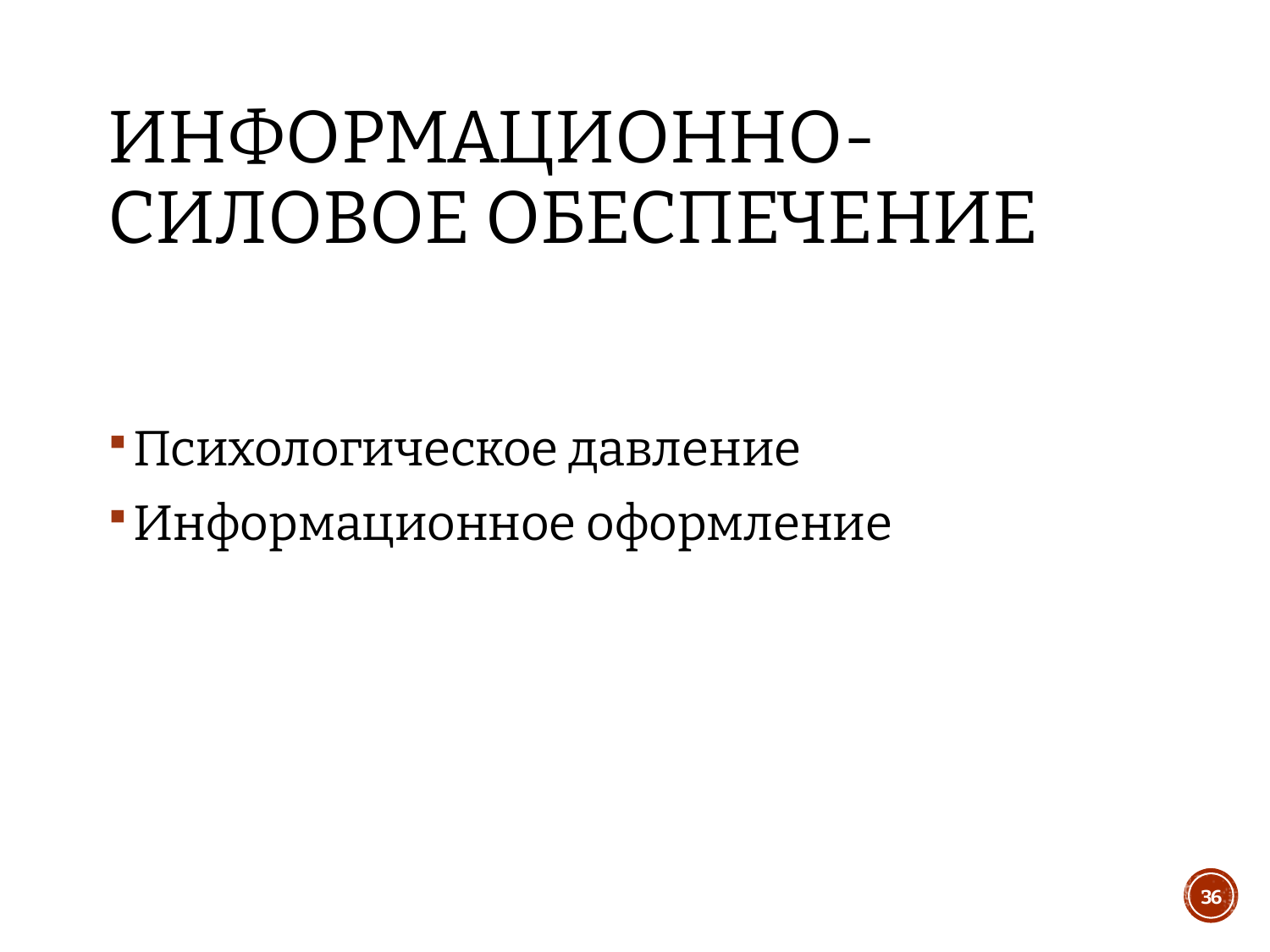

# Информационно-силовое обеспечение

Психологическое давление
Информационное оформление
36